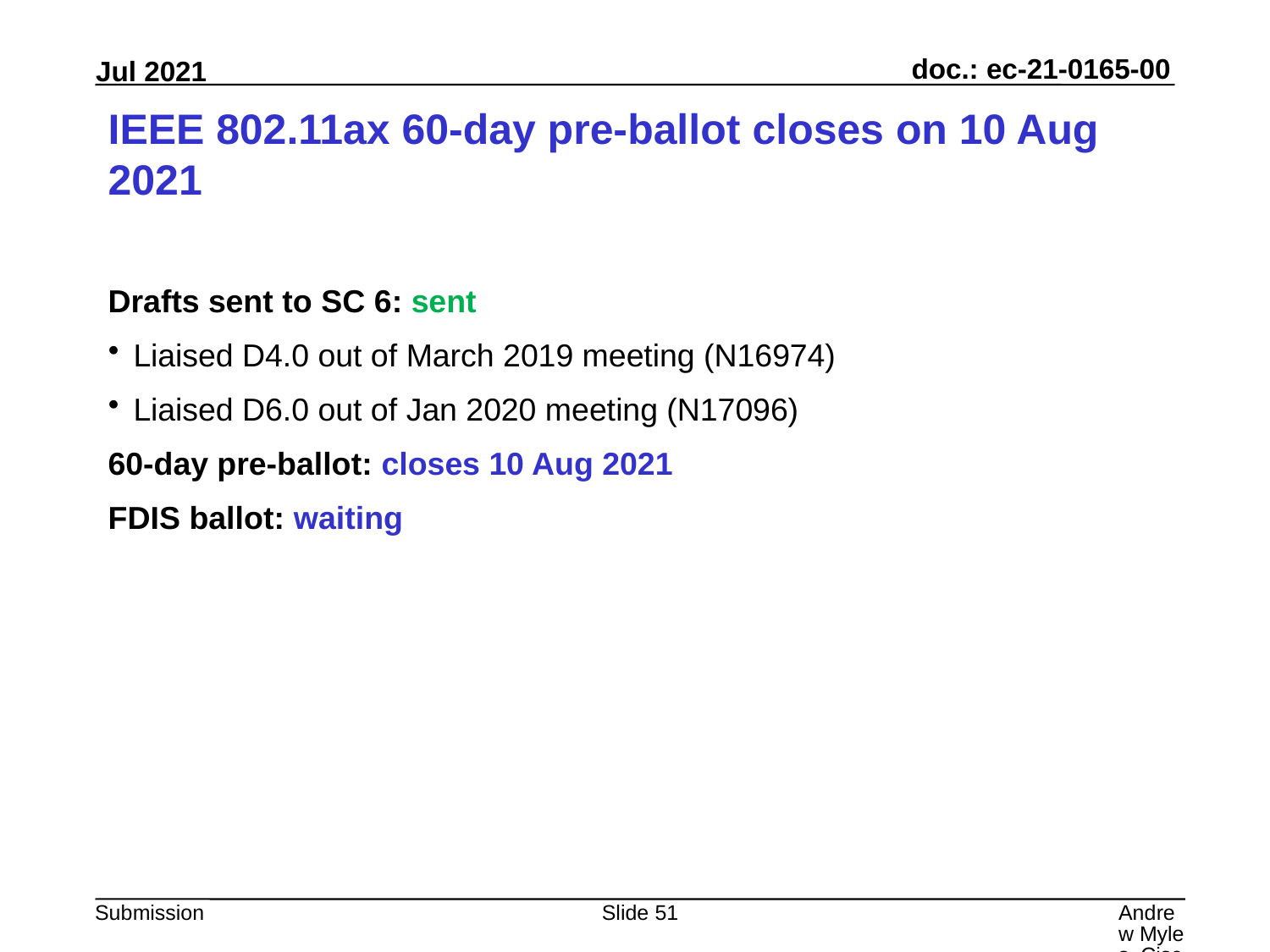

# IEEE 802.11ax 60-day pre-ballot closes on 10 Aug 2021
Drafts sent to SC 6: sent
Liaised D4.0 out of March 2019 meeting (N16974)
Liaised D6.0 out of Jan 2020 meeting (N17096)
60-day pre-ballot: closes 10 Aug 2021
FDIS ballot: waiting

Slide 51
Andrew Myles, Cisco